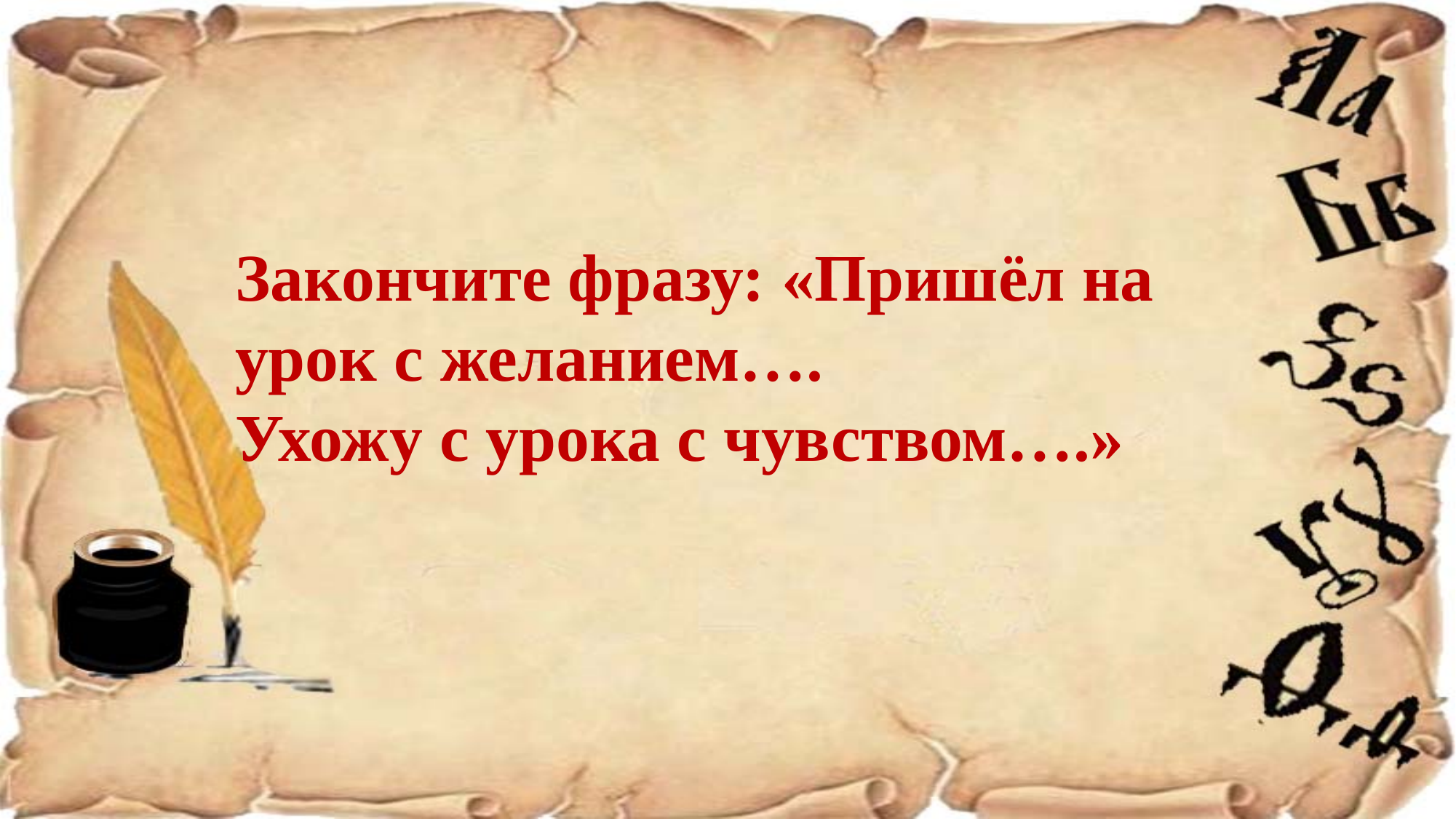

Закончите фразу: «Пришёл на урок с желанием….
Ухожу с урока с чувством….»